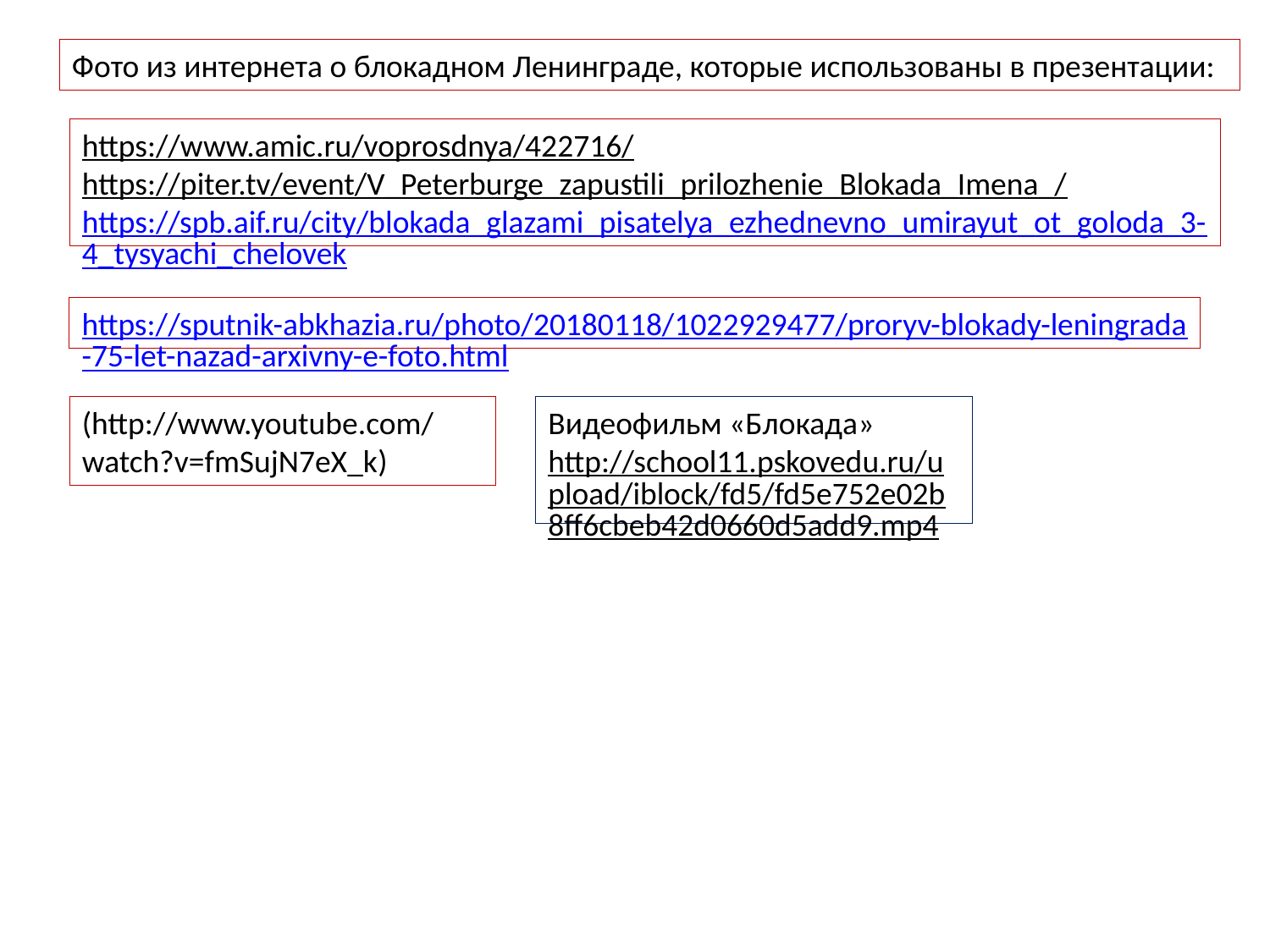

Фото из интернета о блокадном Ленинграде, которые использованы в презентации:
https://www.amic.ru/voprosdnya/422716/
https://piter.tv/event/V_Peterburge_zapustili_prilozhenie_Blokada_Imena_/
https://spb.aif.ru/city/blokada_glazami_pisatelya_ezhednevno_umirayut_ot_goloda_3-4_tysyachi_chelovek
https://sputnik-abkhazia.ru/photo/20180118/1022929477/proryv-blokady-leningrada-75-let-nazad-arxivny-e-foto.html
(http://www.youtube.com/watch?v=fmSujN7eX_k)
Видеофильм «Блокада»
http://school11.pskovedu.ru/upload/iblock/fd5/fd5e752e02b8ff6cbeb42d0660d5add9.mp4